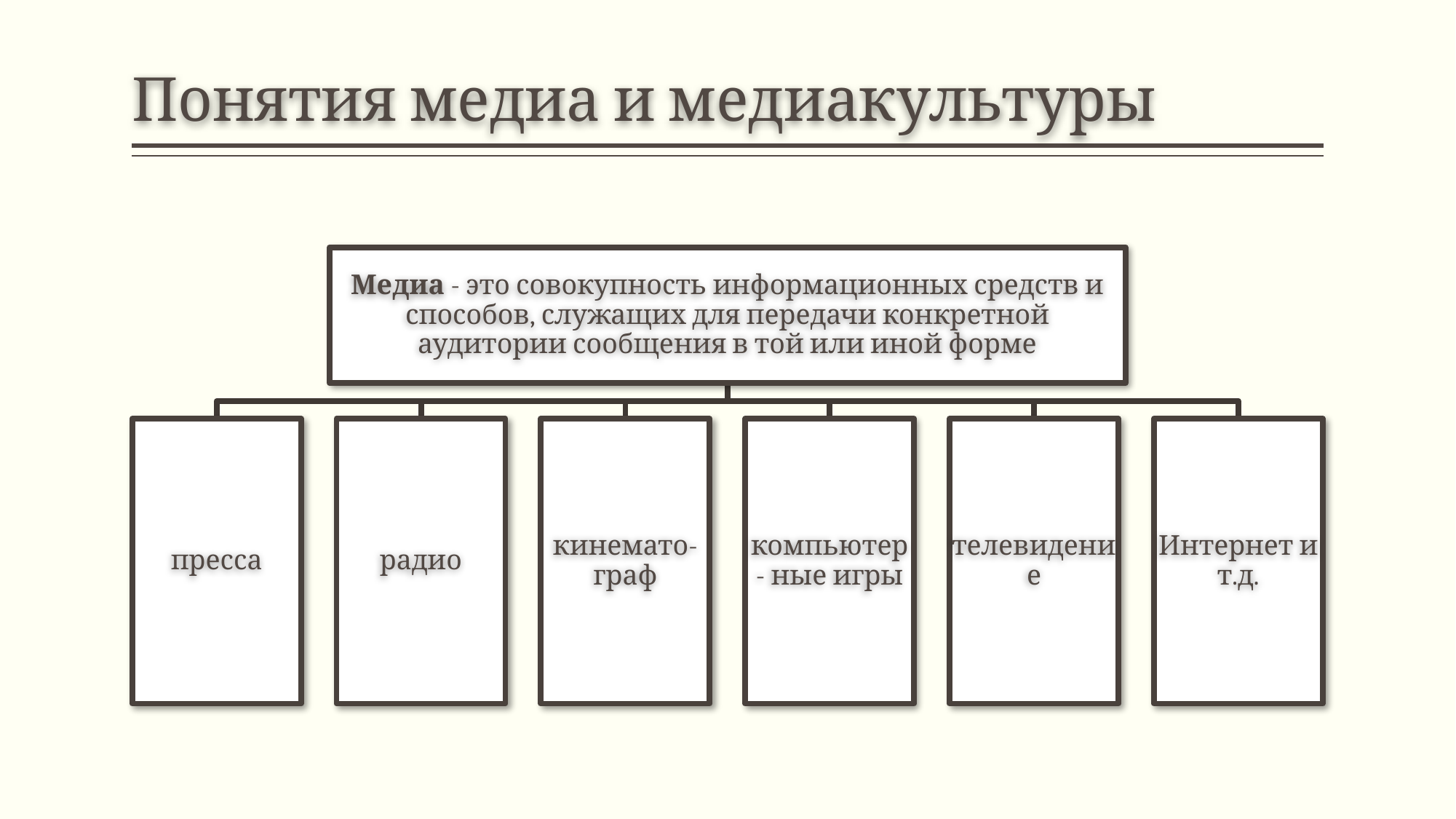

# Понятия медиа и медиакультуры

Медиа - это совокупность информационных средств и способов, служащих для передачи конкретной аудитории сообщения в той или иной форме

пресса

радио

кинемато- граф

компьютер- ные игры

телевидение

Интернет и т.д.